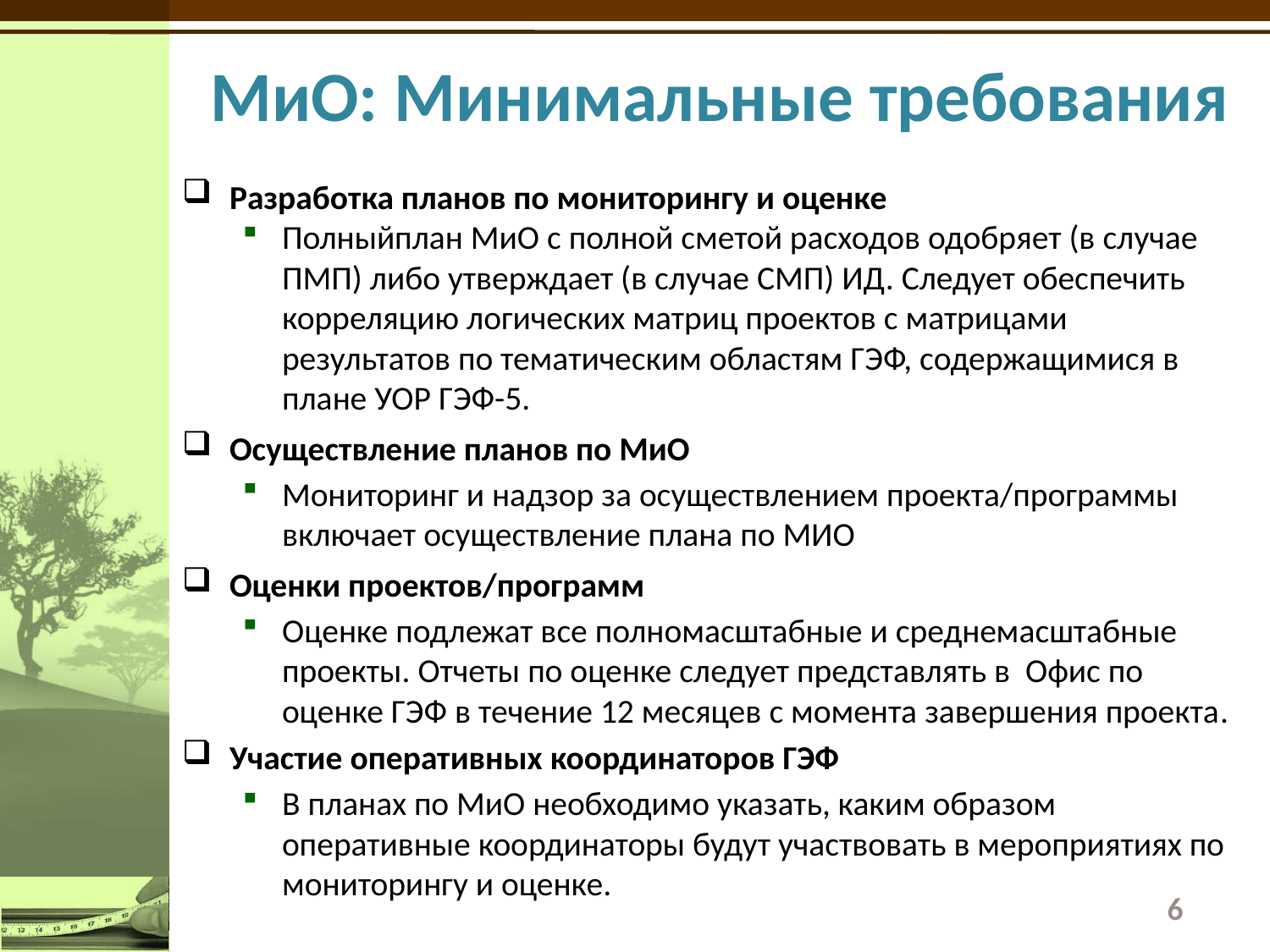

# МиО: Минимальные требования
Разработка планов по мониторингу и оценке
Полныйплан МиО с полной сметой расходов одобряет (в случае ПМП) либо утверждает (в случае СМП) ИД. Следует обеспечить корреляцию логических матриц проектов с матрицами результатов по тематическим областям ГЭФ, содержащимися в плане УОР ГЭФ-5.
Осуществление планов по МиО
Мониторинг и надзор за осуществлением проекта/программы включает осуществление плана по МИО
Оценки проектов/программ
Оценке подлежат все полномасштабные и среднемасштабные проекты. Отчеты по оценке следует представлять в  Офис по оценке ГЭФ в течение 12 месяцев с момента завершения проекта.
Участие оперативных координаторов ГЭФ
В планах по МиО необходимо указать, каким образом оперативные координаторы будут участвовать в мероприятиях по мониторингу и оценке.
6